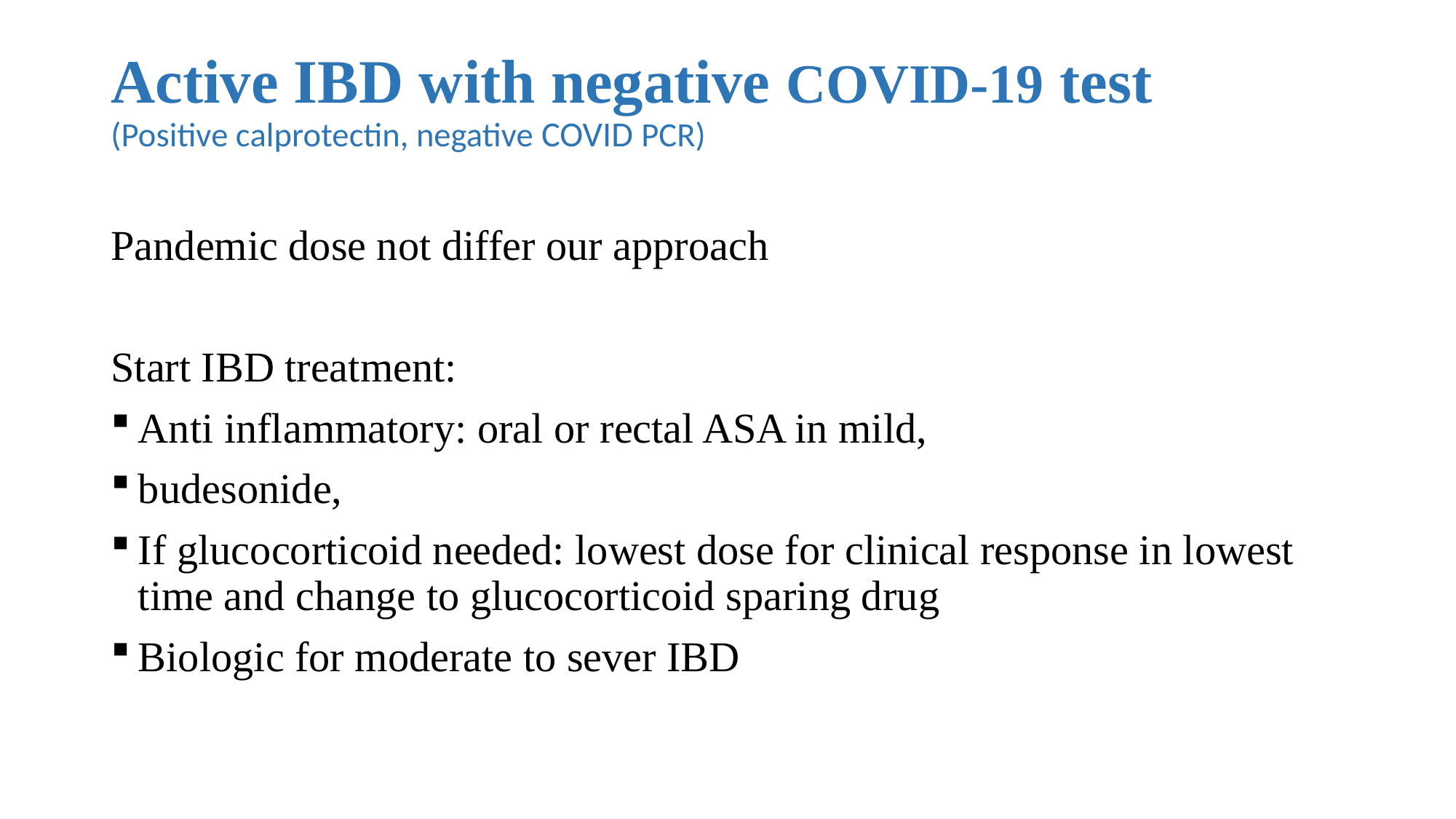

# Active IBD with negative COVID-19 test (Positive calprotectin, negative COVID PCR)
Pandemic dose not differ our approach

Start IBD treatment:
Anti inflammatory: oral or rectal ASA in mild,
budesonide,
If glucocorticoid needed: lowest dose for clinical response in lowest time and change to glucocorticoid sparing drug
Biologic for moderate to sever IBD